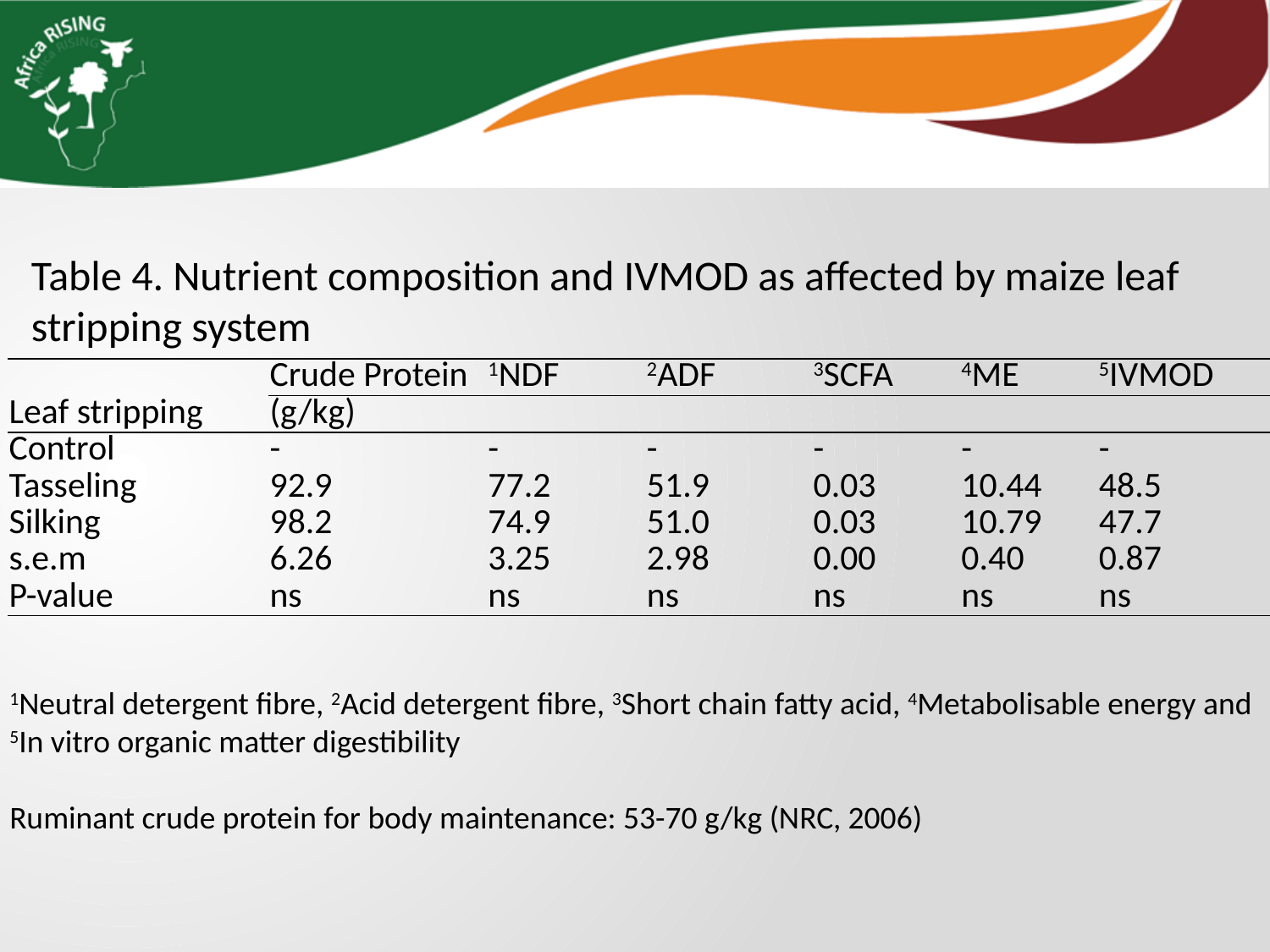

Table 4. Nutrient composition and IVMOD as affected by maize leaf stripping system
|  | Crude Protein | 1NDF | 2ADF | 3SCFA | 4ME | 5IVMOD |
| --- | --- | --- | --- | --- | --- | --- |
| Leaf stripping | (g/kg) |  |  |  |  |  |
| Control | - | - | - | - | - | - |
| Tasseling | 92.9 | 77.2 | 51.9 | 0.03 | 10.44 | 48.5 |
| Silking | 98.2 | 74.9 | 51.0 | 0.03 | 10.79 | 47.7 |
| s.e.m | 6.26 | 3.25 | 2.98 | 0.00 | 0.40 | 0.87 |
| P-value | ns | ns | ns | ns | ns | ns |
1Neutral detergent fibre, 2Acid detergent fibre, 3Short chain fatty acid, 4Metabolisable energy and 5In vitro organic matter digestibility

Ruminant crude protein for body maintenance: 53-70 g/kg (NRC, 2006)